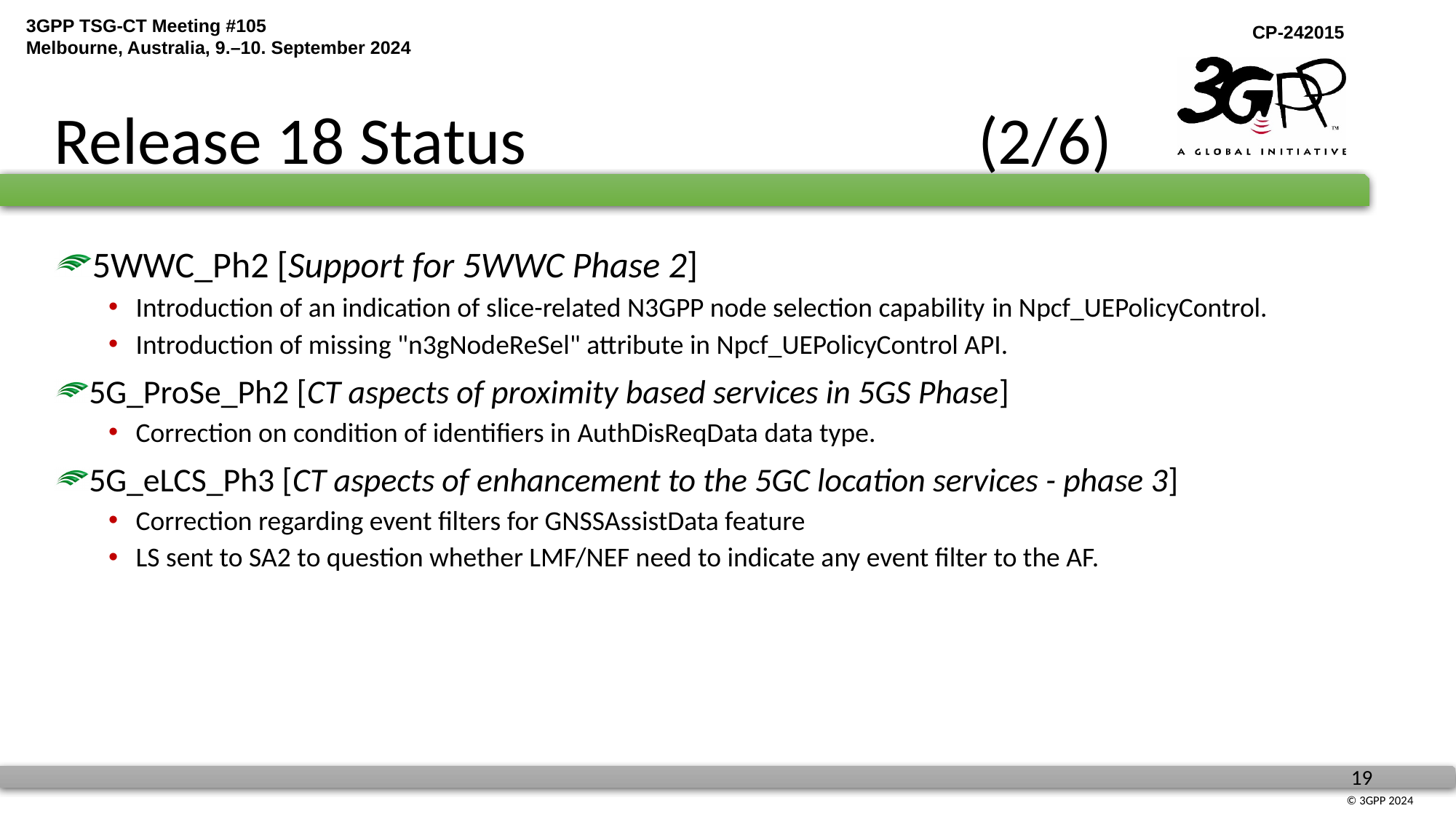

# Release 18 Status                              (2/6)
5WWC_Ph2 [Support for 5WWC Phase 2]
Introduction of an indication of slice-related N3GPP node selection capability in Npcf_UEPolicyControl.
Introduction of missing "n3gNodeReSel" attribute in Npcf_UEPolicyControl API.
5G_ProSe_Ph2 [CT aspects of proximity based services in 5GS Phase]
Correction on condition of identifiers in AuthDisReqData data type.
5G_eLCS_Ph3 [CT aspects of enhancement to the 5GC location services - phase 3]
Correction regarding event filters for GNSSAssistData feature
LS sent to SA2 to question whether LMF/NEF need to indicate any event filter to the AF.